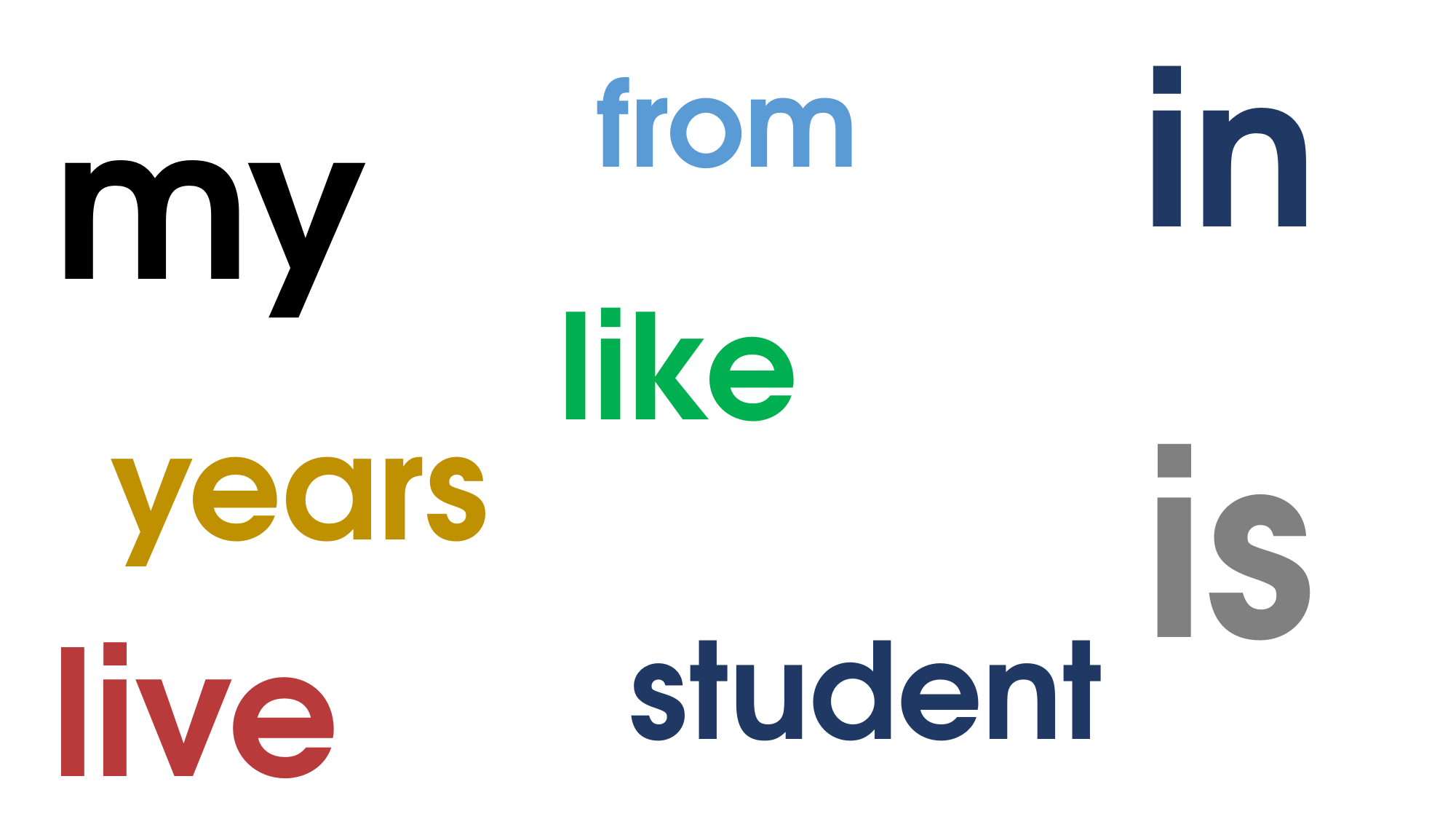

in
from
my
like
is
years
live
student